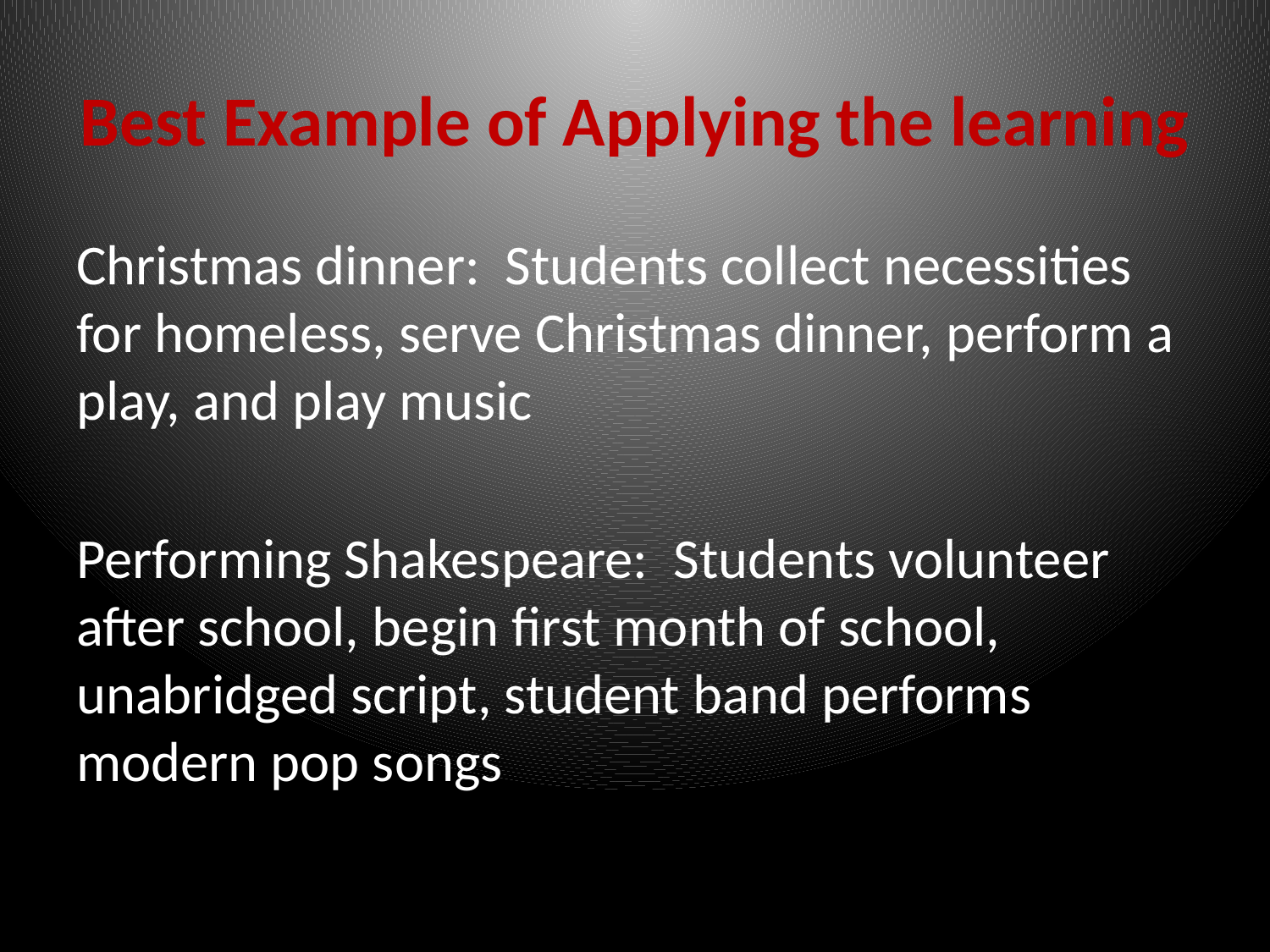

# Best Example of Applying the learning
Christmas dinner:  Students collect necessities for homeless, serve Christmas dinner, perform a play, and play music

Performing Shakespeare:  Students volunteer after school, begin first month of school, unabridged script, student band performs modern pop songs